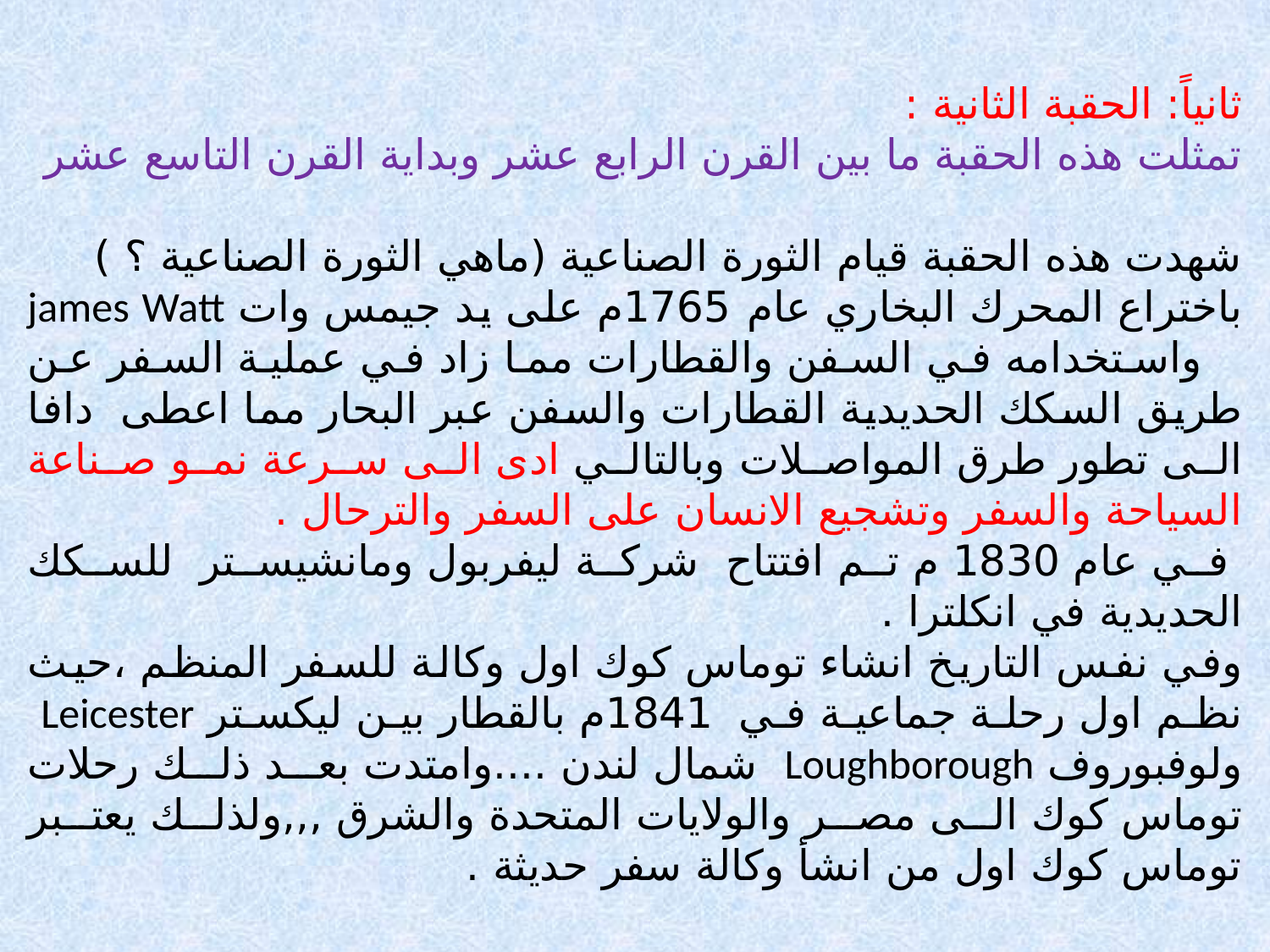

ثانياً: الحقبة الثانية :
تمثلت هذه الحقبة ما بين القرن الرابع عشر وبداية القرن التاسع عشر

شهدت هذه الحقبة قيام الثورة الصناعية (ماهي الثورة الصناعية ؟ )
باختراع المحرك البخاري عام 1765م على يد جيمس وات james Watt    واستخدامه في السفن والقطارات مما زاد في عملية السفر عن طريق السكك الحديدية القطارات والسفن عبر البحار مما اعطى  دافا الى تطور طرق المواصلات وبالتالي ادى الى سرعة نمو صناعة السياحة والسفر وتشجيع الانسان على السفر والترحال .
 في عام 1830 م تم افتتاح  شركة ليفربول ومانشيستر  للسكك الحديدية في انكلترا .
وفي نفس التاريخ انشاء توماس كوك اول وكالة للسفر المنظم ،حيث نظم اول رحلة جماعية في 1841م بالقطار بين ليكستر Leicester  ولوفبوروف Loughborough  شمال لندن ....وامتدت بعد ذلك رحلات توماس كوك الى مصر والولايات المتحدة والشرق ,,,ولذلك يعتبر توماس كوك اول من انشأ وكالة سفر حديثة .

 .